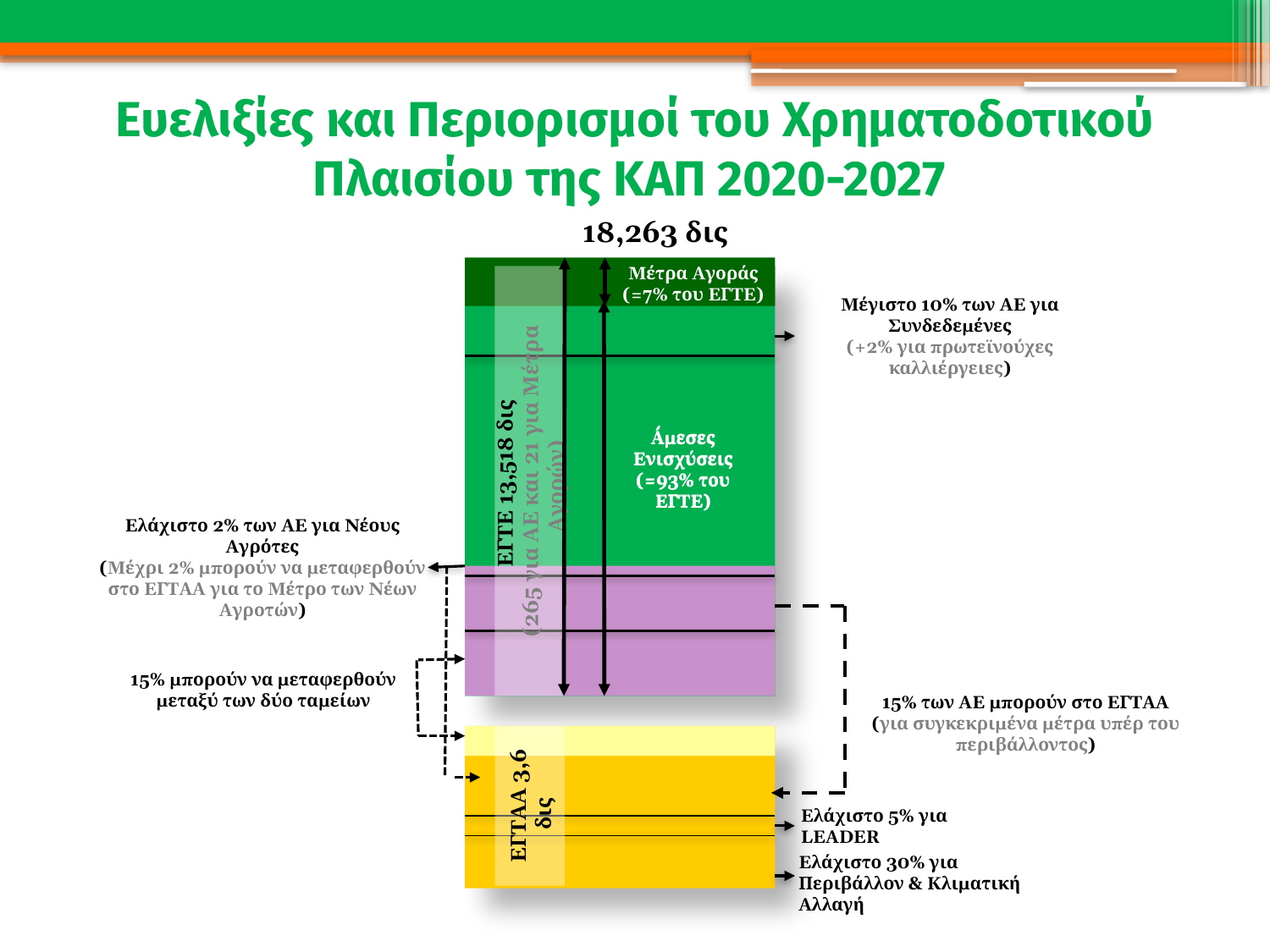

#
Ευελιξίες και Περιορισμοί του Χρηματοδοτικού Πλαισίου της ΚΑΠ 2020-2027
18,263 δις
Μέτρα Αγοράς
(=7% του ΕΓΤΕ)

ΕΓΤΕ 13,518 δις
(265 για ΑΕ και 21 για Μέτρα Αγορών)
Μέγιστο 10% των ΑΕ για Συνδεδεμένες
(+2% για πρωτεϊνούχες καλλιέργειες)
Άμεσες Ενισχύσεις (=93% του ΕΓΤΕ)
Άμεσες Ενισχύσεις (=93% του ΕΓΤΕ)
Ελάχιστο 2% των ΑΕ για Νέους Αγρότες
(Μέχρι 2% μπορούν να μεταφερθούν στο ΕΓΤΑΑ για το Μέτρο των Νέων Αγροτών)

15% μπορούν να μεταφερθούν μεταξύ των δύο ταμείων
15% των ΑΕ μπορούν στο ΕΓΤΑΑ
(για συγκεκριμένα μέτρα υπέρ του περιβάλλοντος)
ΕΓΤΑΑ 3,6 δις

Ελάχιστο 5% για LEADER
Ελάχιστο 30% για Περιβάλλον & Κλιματική Αλλαγή